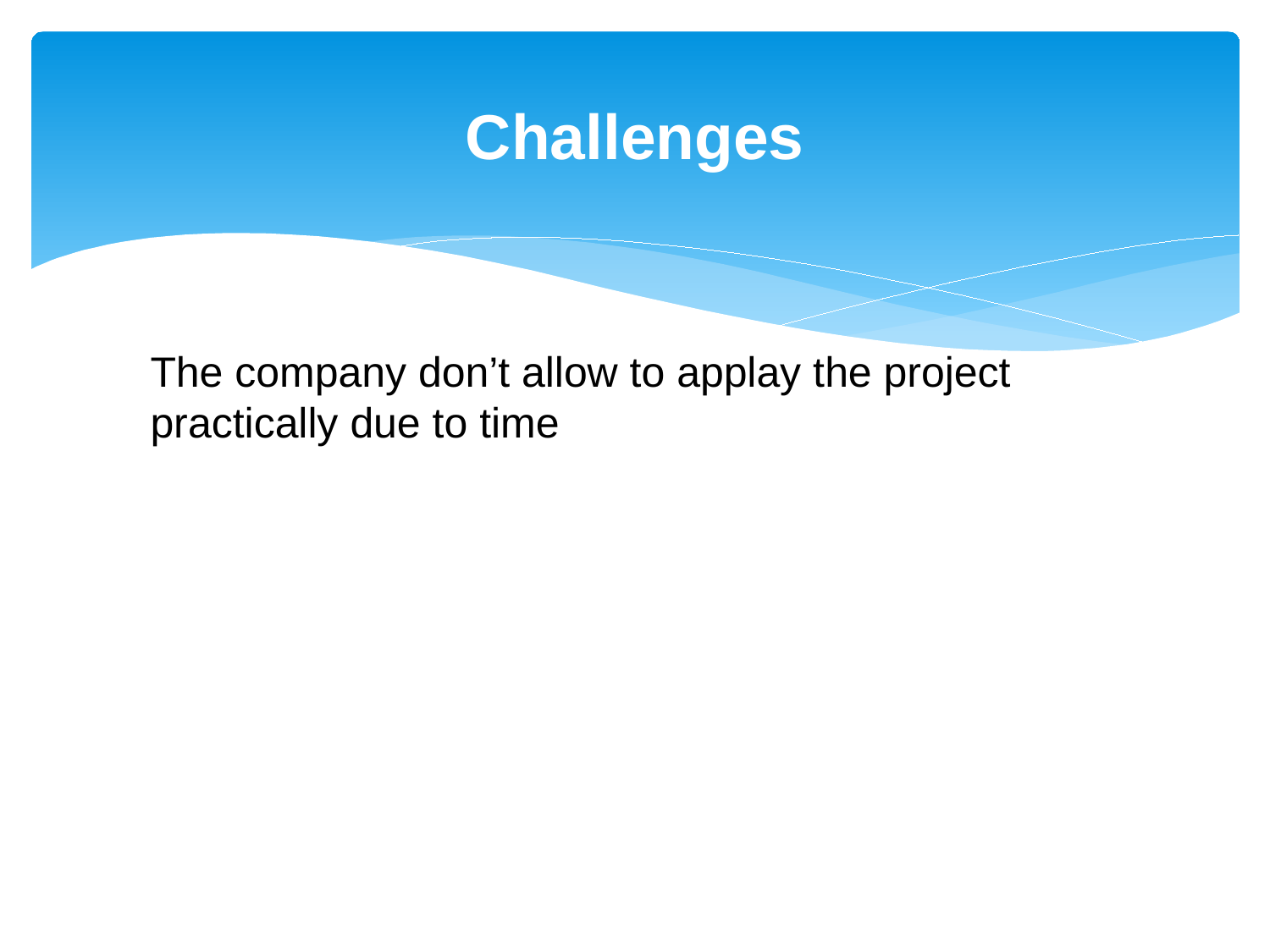

# Challenges
The company don’t allow to applay the project practically due to time